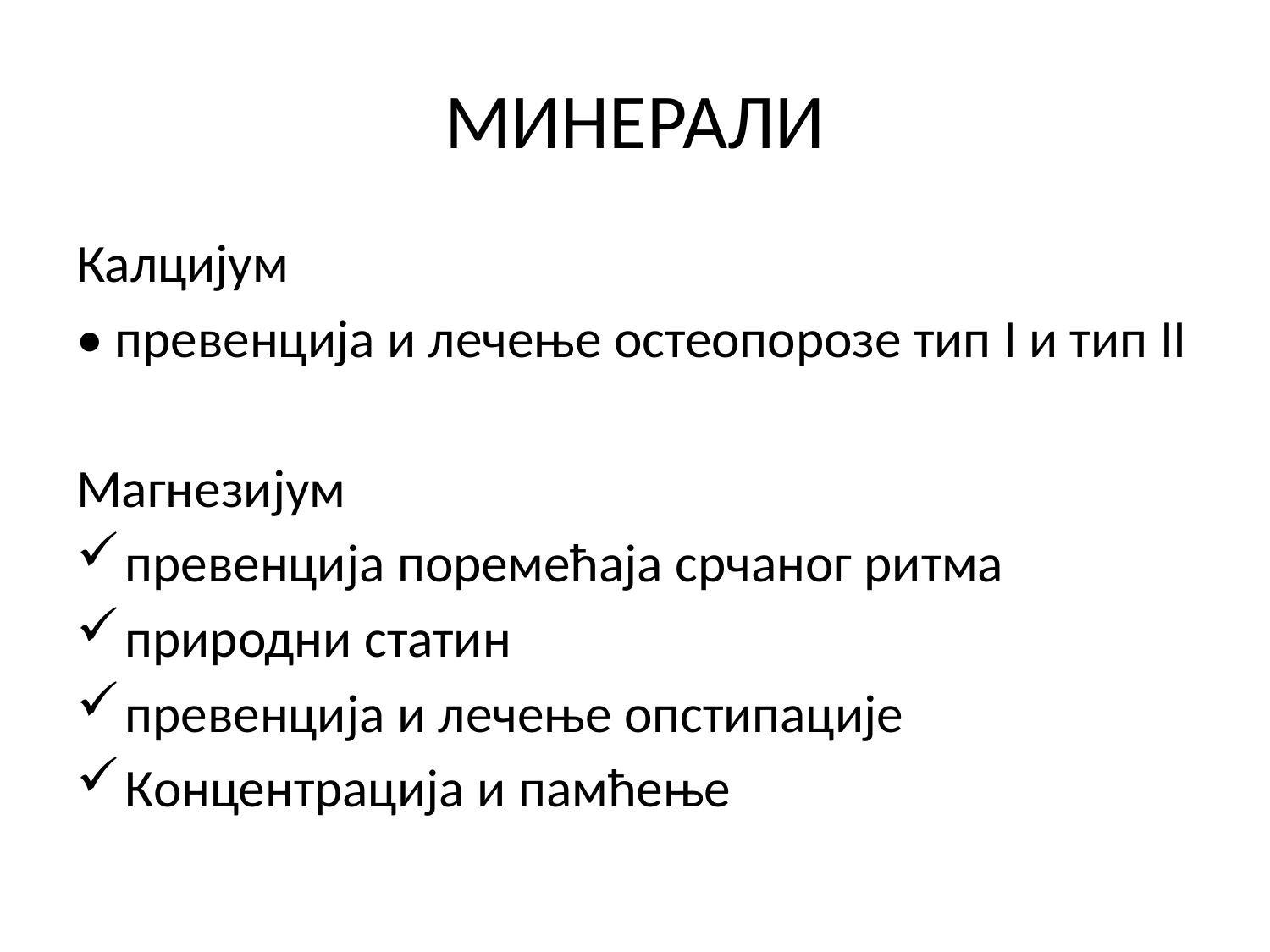

# МИНЕРАЛИ
Калцијум
• превенција и лечење остеопорозе тип I и тип II

Магнезијум
превенција поремећаја срчаног ритма
природни статин
превенција и лечење опстипације
Концентрација и памћење